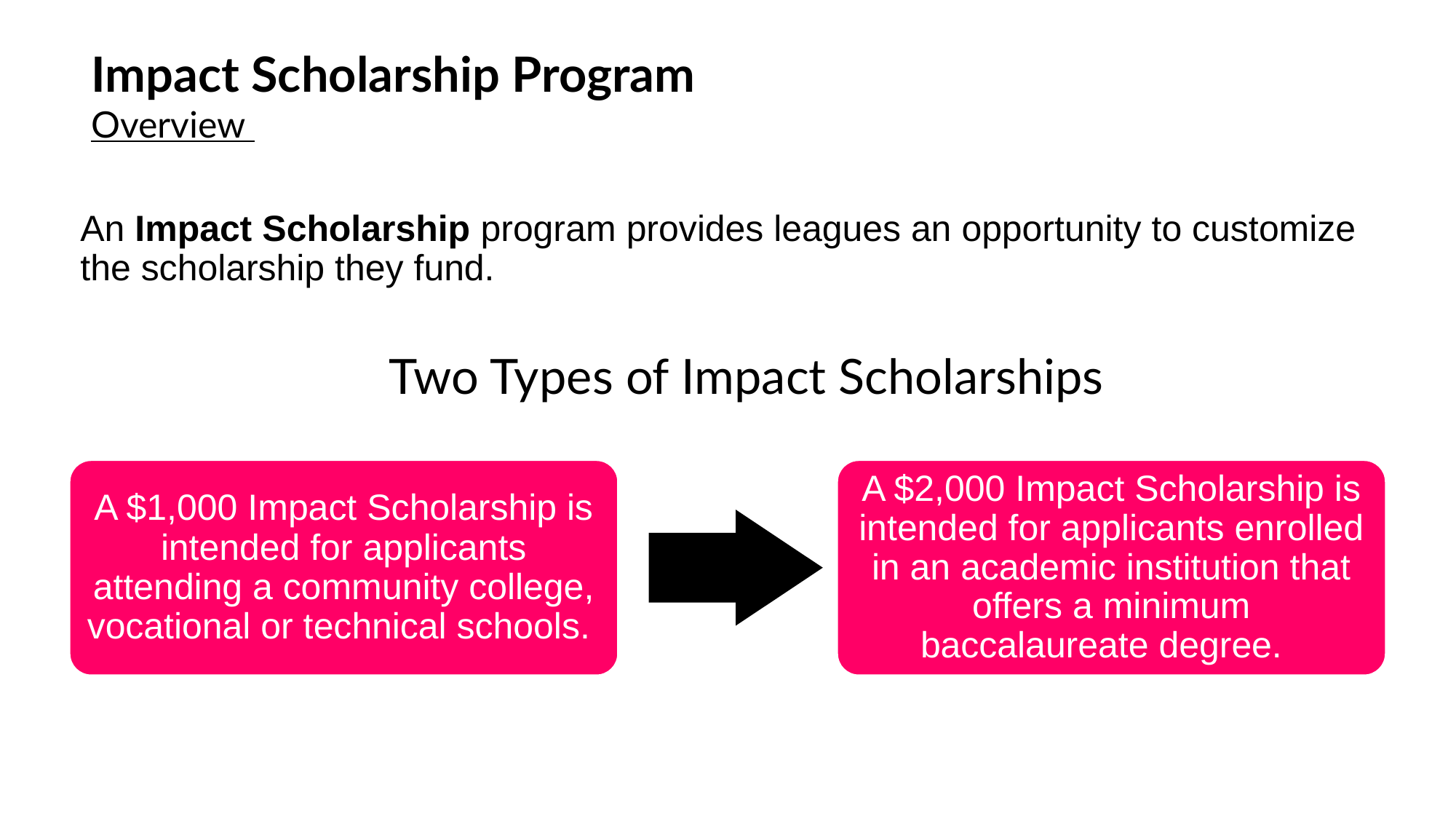

Impact Scholarship Program
Overview
An Impact Scholarship program provides leagues an opportunity to customize the scholarship they fund.

Two Types of Impact Scholarships

A $1,000 Impact Scholarship is intended for applicants attending a community college, vocational or technical schools.
A $2,000 Impact Scholarship is intended for applicants enrolled in an academic institution that offers a minimum baccalaureate degree.